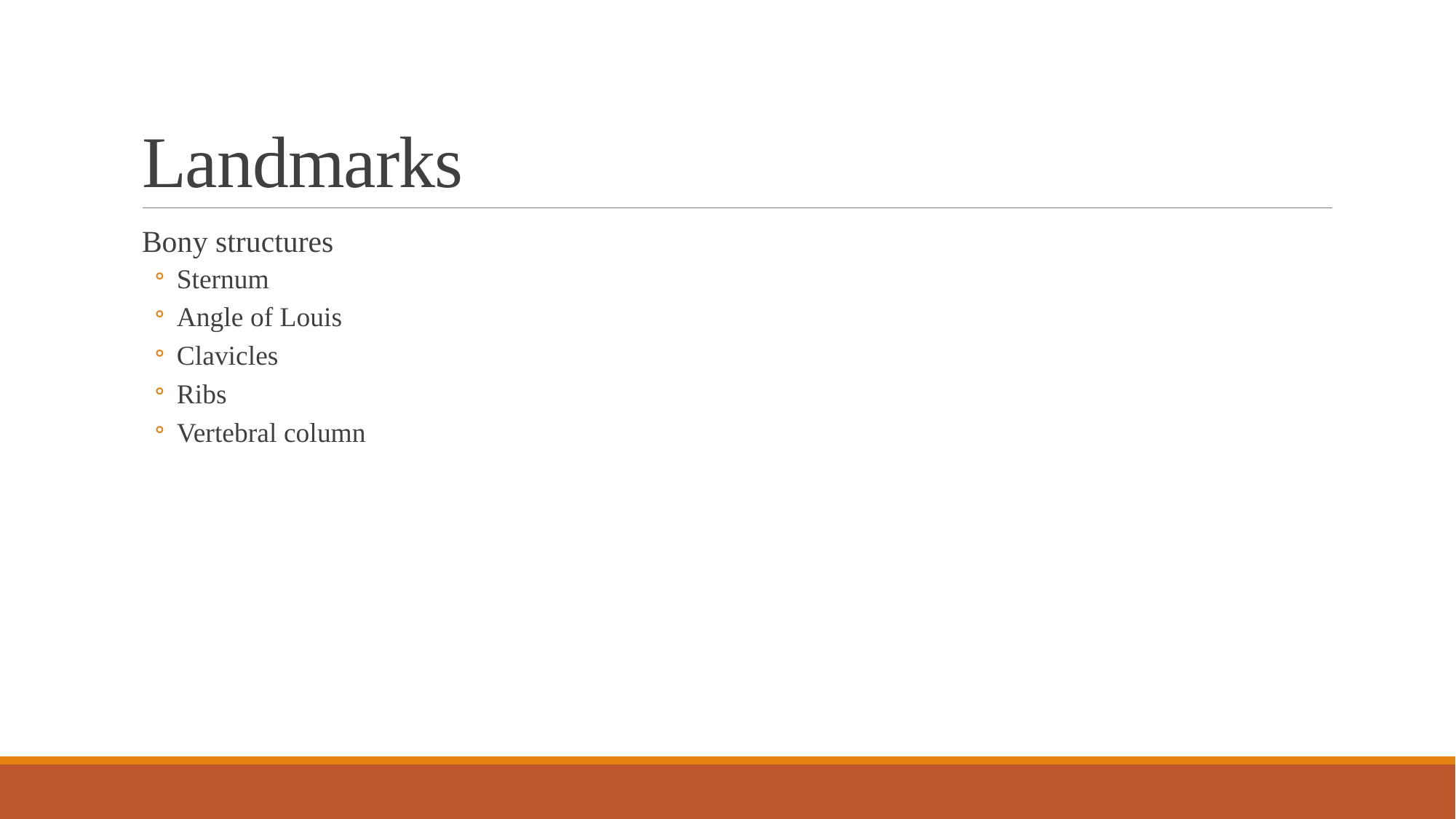

# Landmarks
Bony structures
Sternum
Angle of Louis
Clavicles
Ribs
Vertebral column